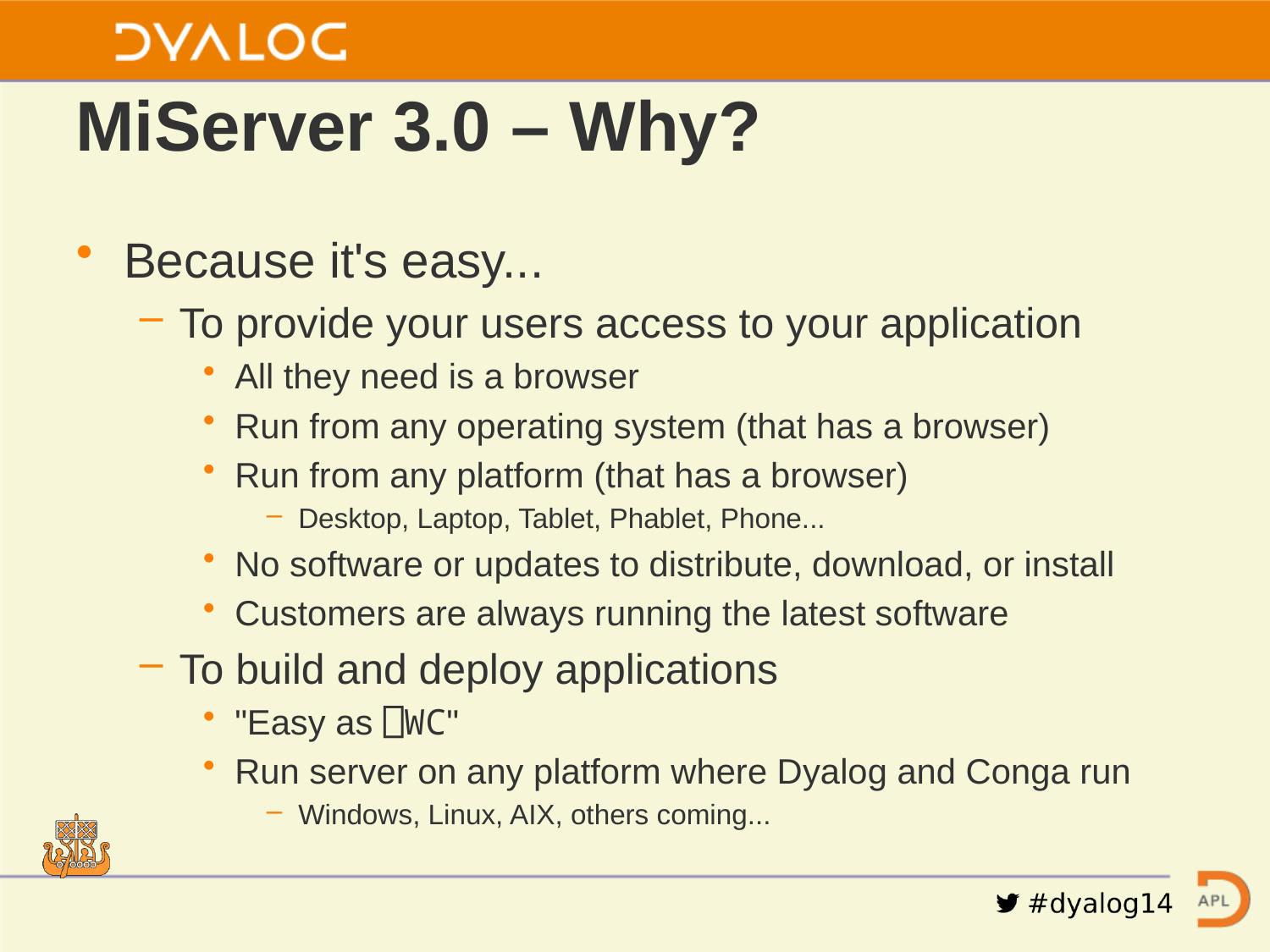

# MiServer 3.0 – Why?
Because it's easy...
To provide your users access to your application
All they need is a browser
Run from any operating system (that has a browser)
Run from any platform (that has a browser)
Desktop, Laptop, Tablet, Phablet, Phone...
No software or updates to distribute, download, or install
Customers are always running the latest software
To build and deploy applications
"Easy as ⎕WC"
Run server on any platform where Dyalog and Conga run
Windows, Linux, AIX, others coming...